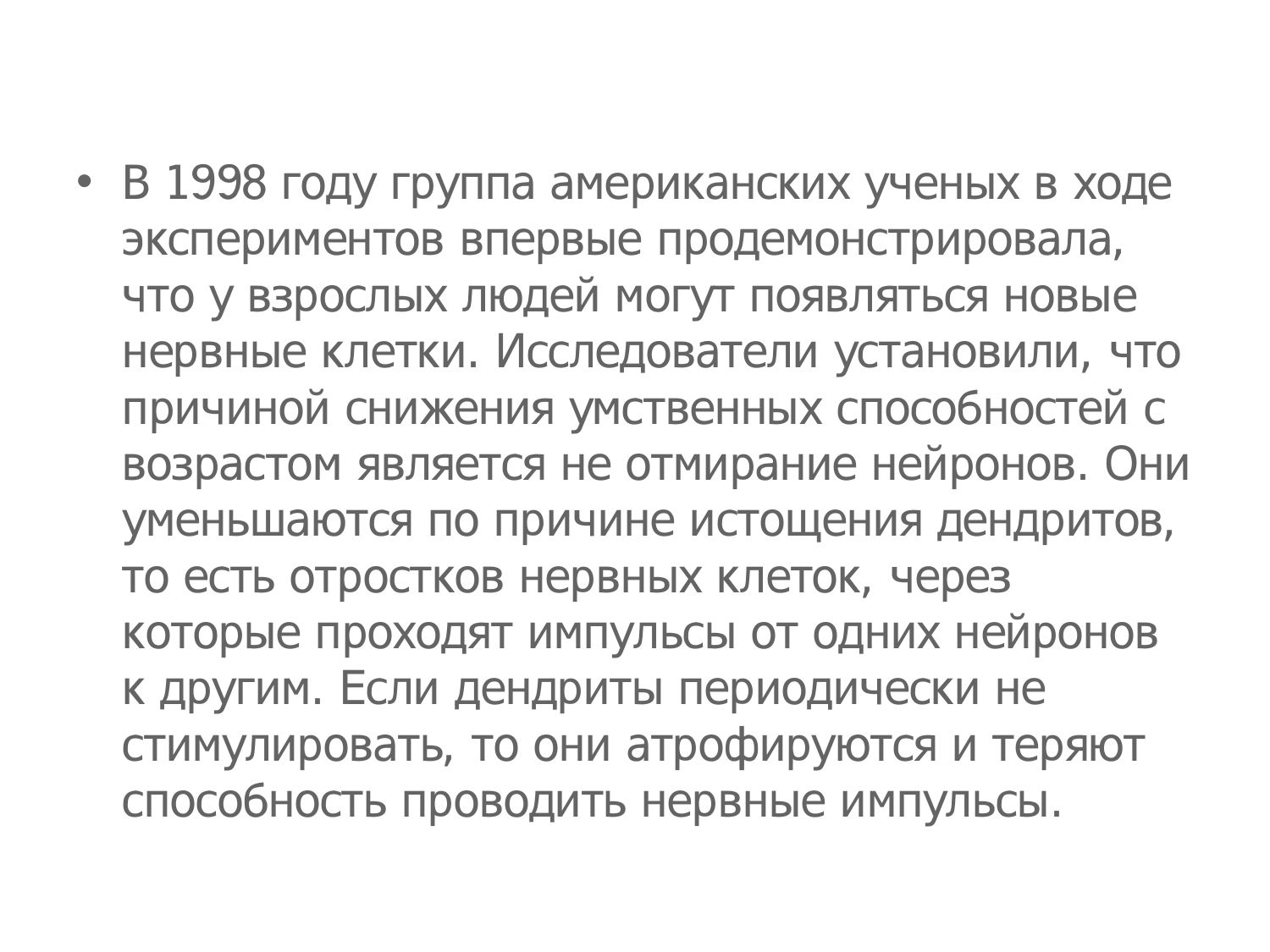

#
В 1998 году группа американских ученых в ходе экспериментов впервые продемонстрировала, что у взрослых людей могут появляться новые нервные клетки. Исследователи установили, что причиной снижения умственных способностей с возрастом является не отмирание нейронов. Они уменьшаются по причине истощения дендритов, то есть отростков нервных клеток, через которые проходят импульсы от одних нейронов к другим. Если дендриты периодически не стимулировать, то они атрофируются и теряют способность проводить нервные импульсы.